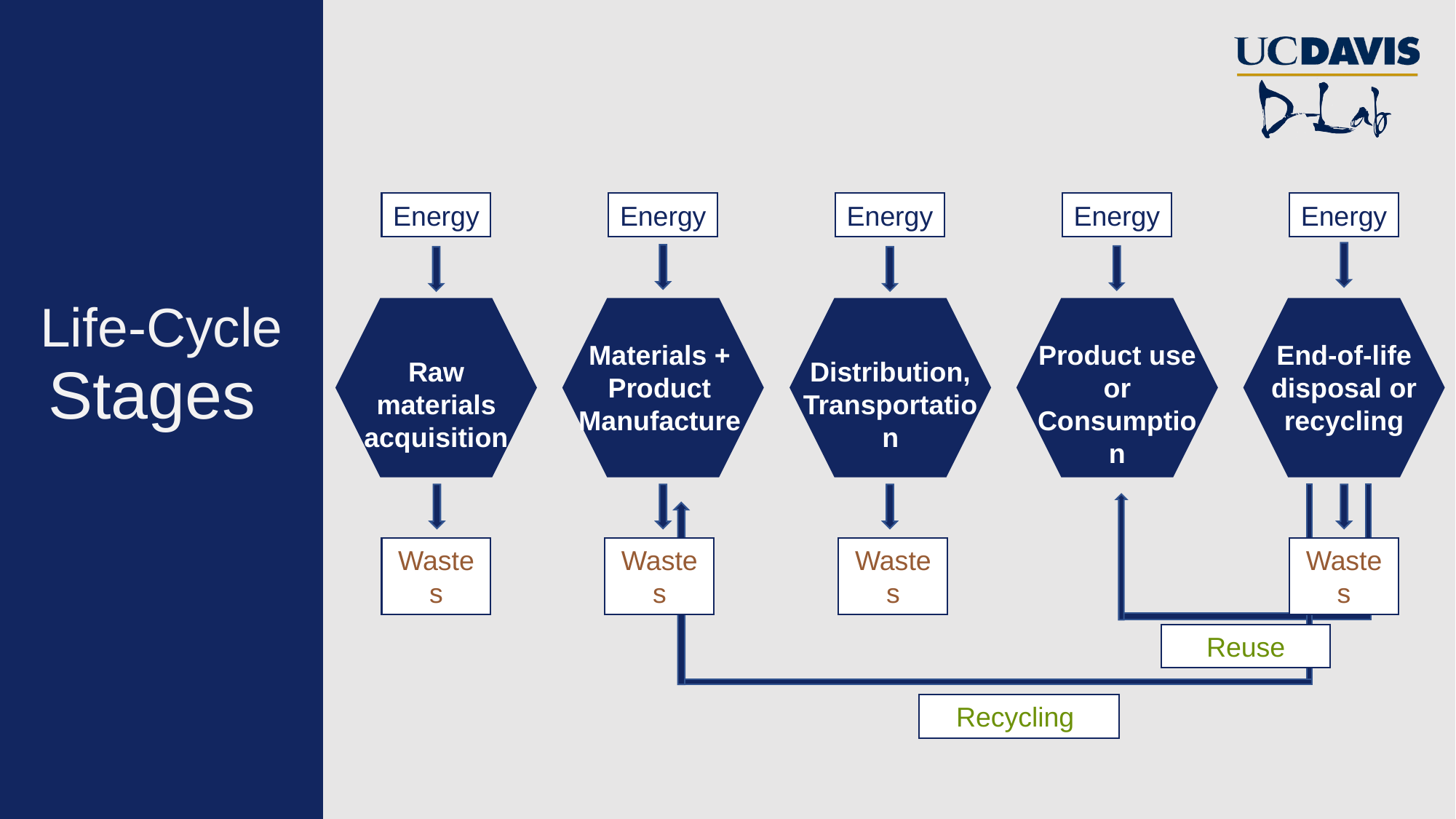

# Life-Cycle Stages
Energy
Energy
Energy
Energy
Energy

Materials + Product Manufacture
Product use or Consumption
End-of-life disposal or recycling
Raw materials acquisition
Distribution, Transportation

Wastes
Wastes
Wastes
Wastes
Reuse
Recycling